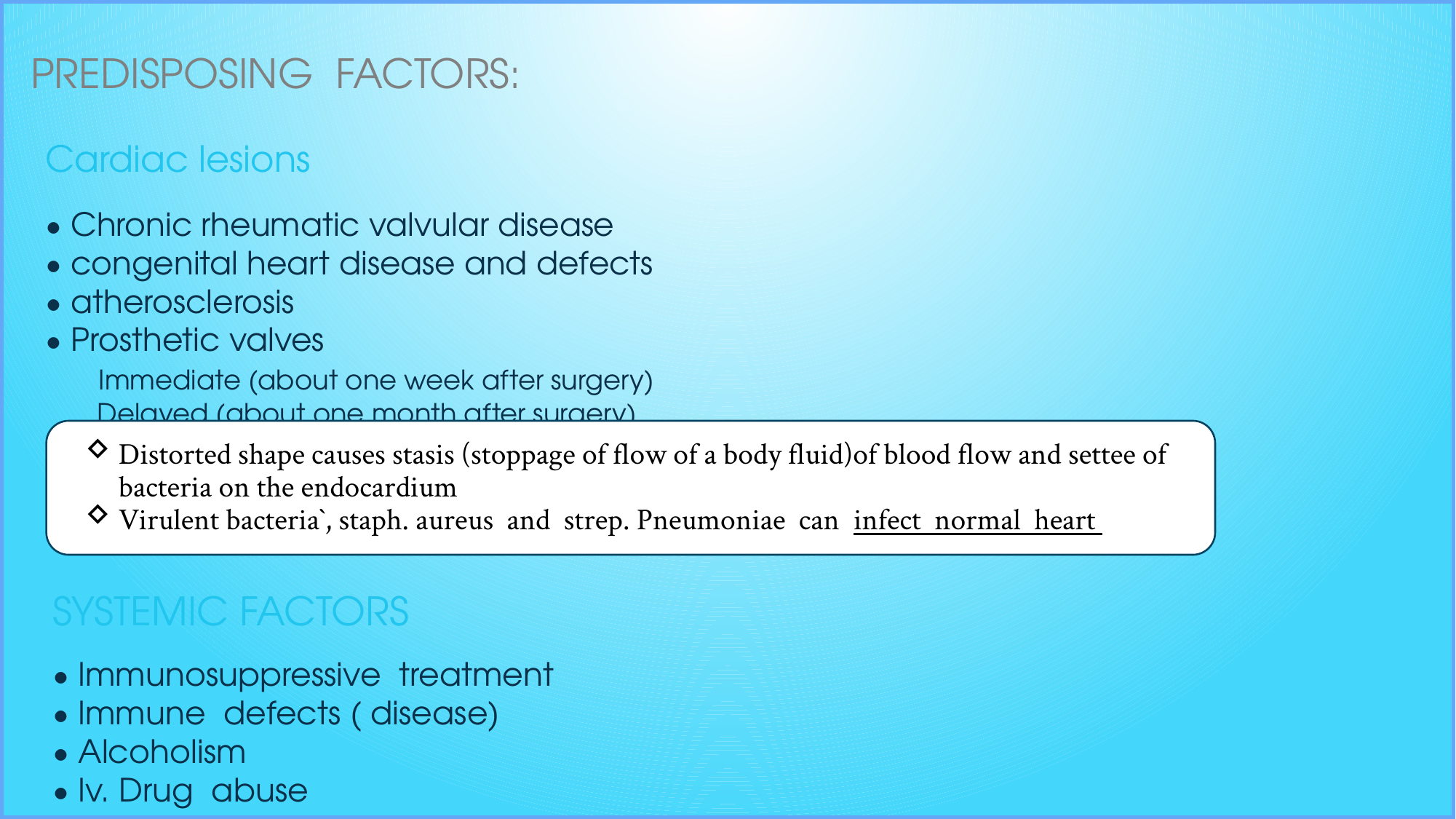

# PREDISPOSING  FACTORS:
Cardiac lesions

• Chronic rheumatic valvular disease
• congenital heart disease and defects
• atherosclerosis
• Prosthetic valves
      Immediate (about one week after surgery)
       Delayed (about one month after surgery)

Distorted shape causes stasis (stoppage of flow of a body fluid)of blood flow and settee of bacteria on the endocardium
Virulent bacteria`, staph. aureus  and  strep. Pneumoniae  can  infect  normal  heart
systemic factors

• Immunosuppressive  treatment
• Immune  defects ( disease)
• Alcoholism
• Iv. Drug  abuse